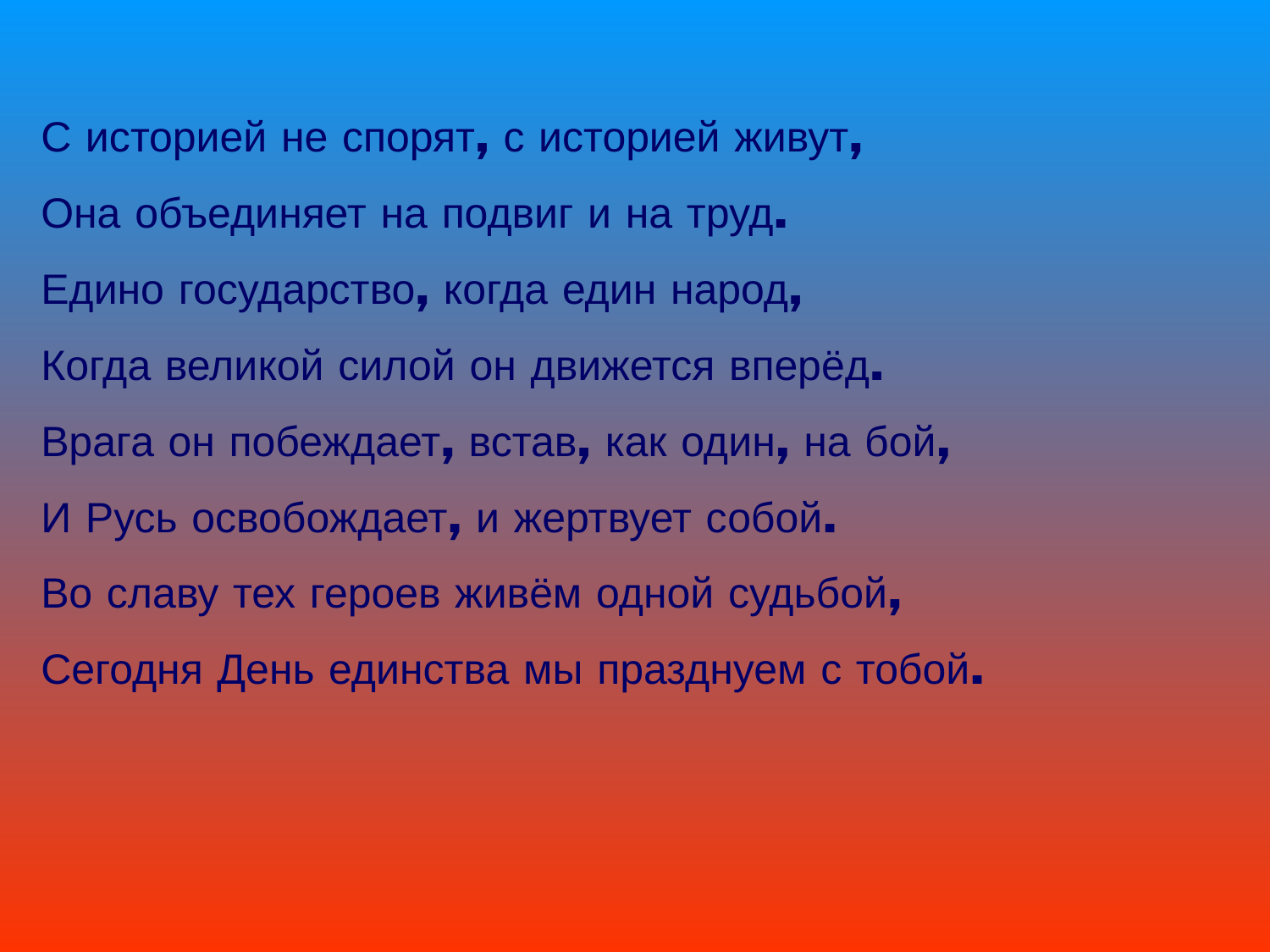

С историей не спорят, с историей живут,
Она объединяет на подвиг и на труд.
Едино государство, когда един народ,
Когда великой силой он движется вперёд.
Врага он побеждает, встав, как один, на бой,
И Русь освобождает, и жертвует собой.
Во славу тех героев живём одной судьбой,
Сегодня День единства мы празднуем с тобой.